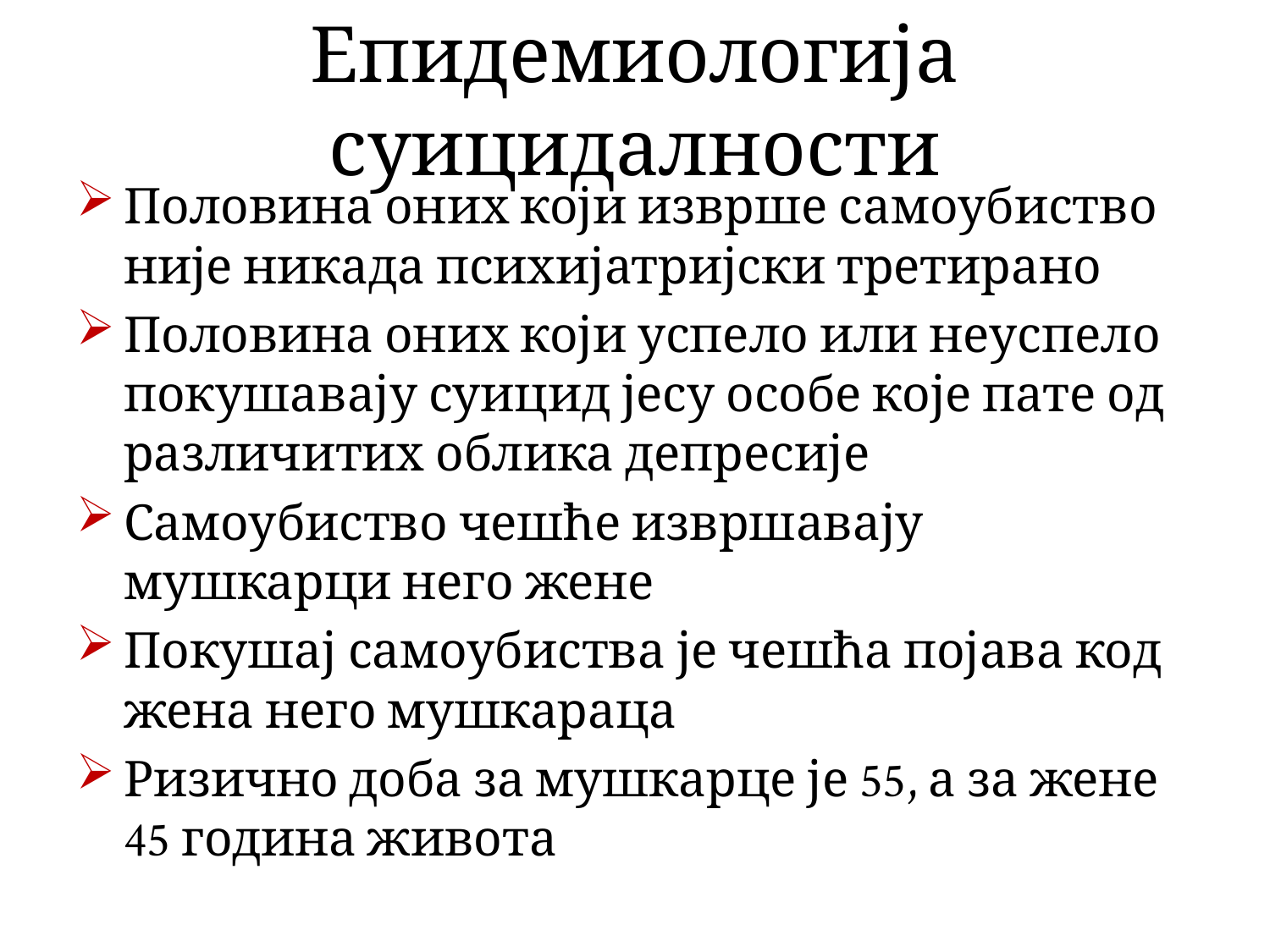

# Епидемиологија суицидалности
Половина оних који изврше самоубиство није никада психијатријски третирано
Половина оних који успело или неуспело покушавају суицид јесу особе које пате од различитих облика депресије
Самоубиство чешће извршавају мушкарци него жене
Покушај самоубиства је чешћа појава код жена него мушкараца
Ризично доба за мушкарце је 55, а за жене 45 година живота